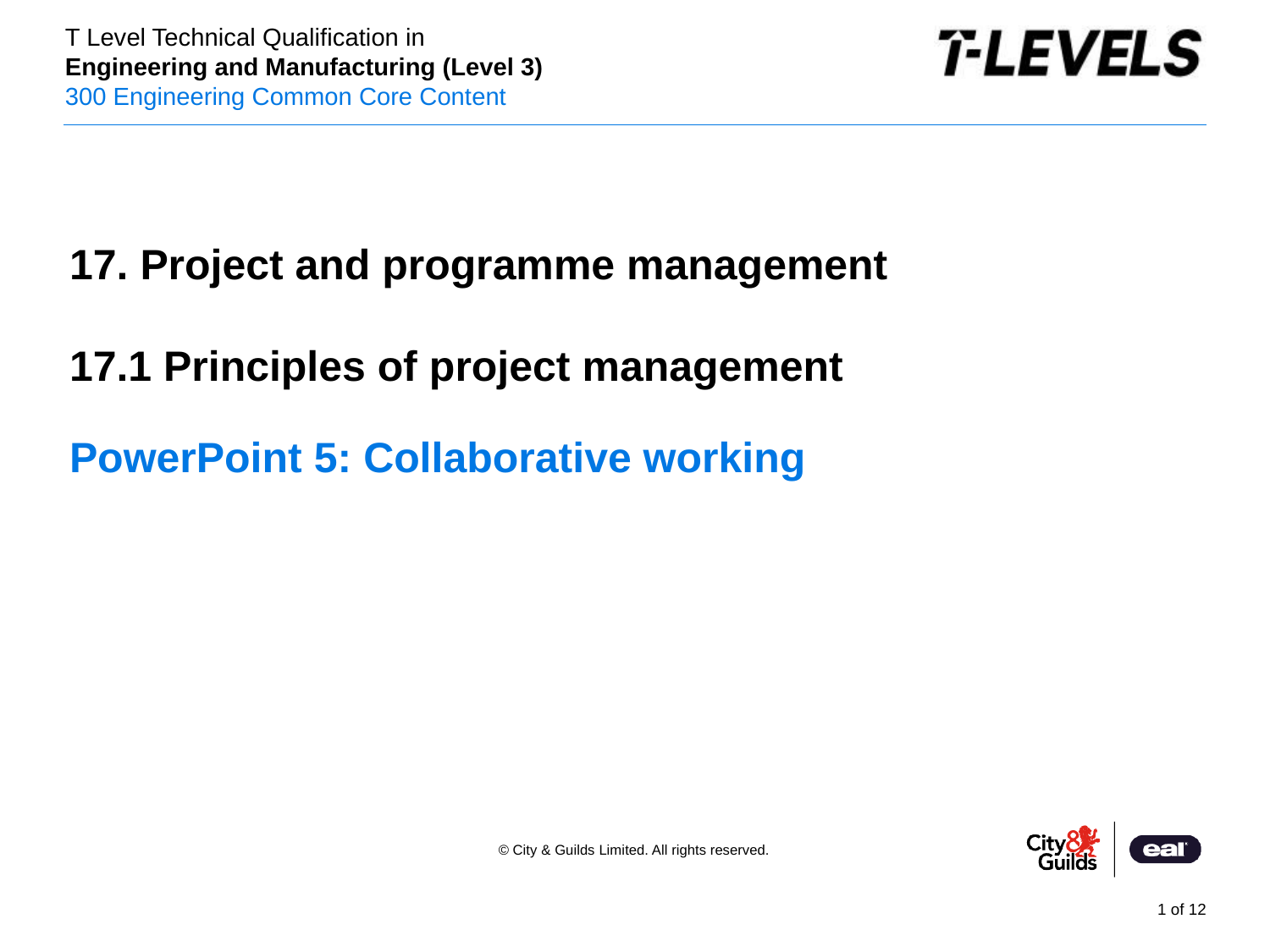

17. Project and programme management

17.1 Principles of project management
PowerPoint 5: Collaborative working